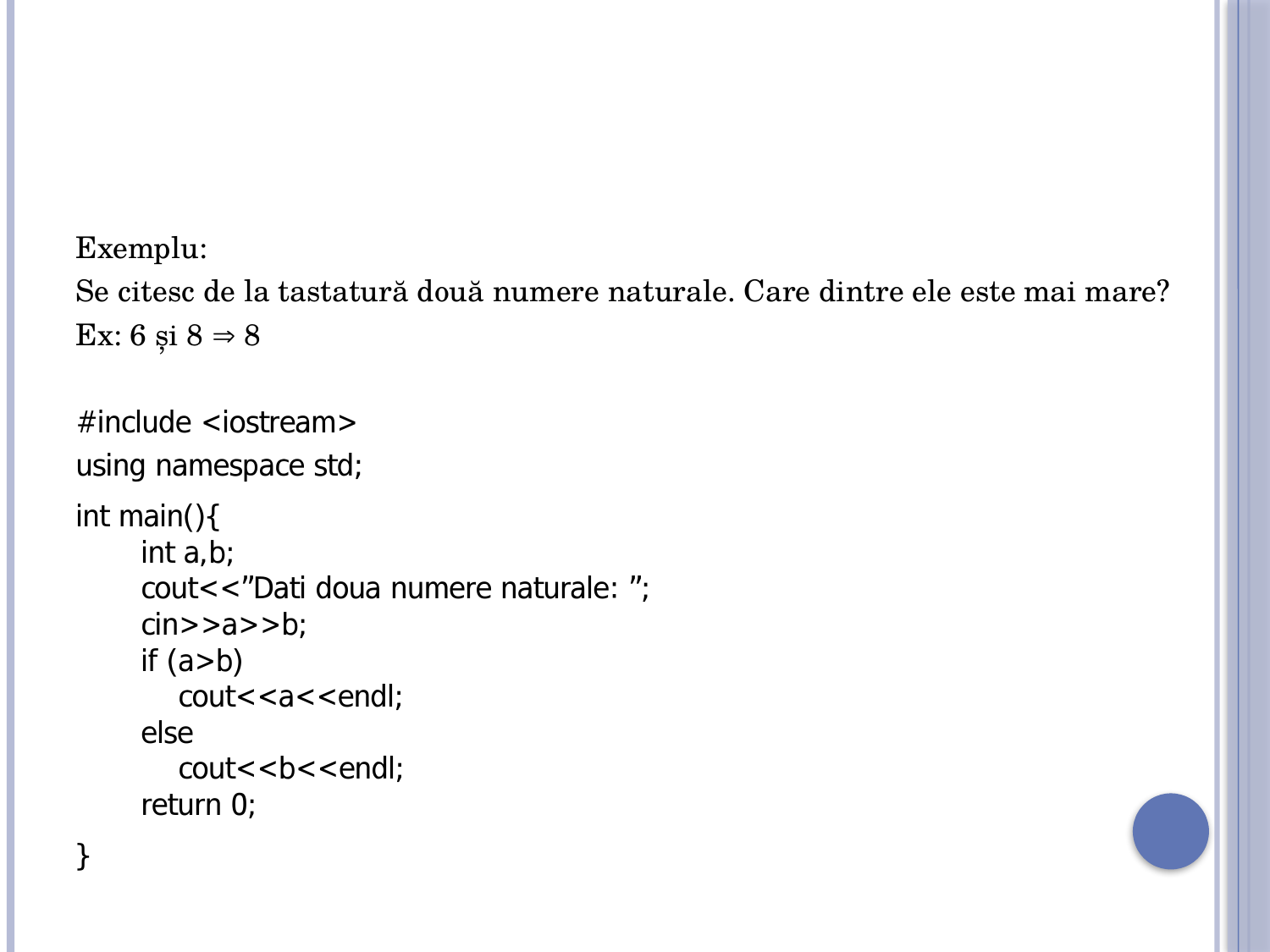

#
Exemplu:
Se citesc de la tastatură două numere naturale. Care dintre ele este mai mare?
Ex: 6 și 8 ⇒ 8

#include <iostream>
using namespace std;
int main(){
       int a,b;
       cout<<”Dati doua numere naturale: ”;
       cin>>a>>b;
       if (a>b)
           cout<<a<<endl;
       else
           cout<<b<<endl;
       return 0;
}